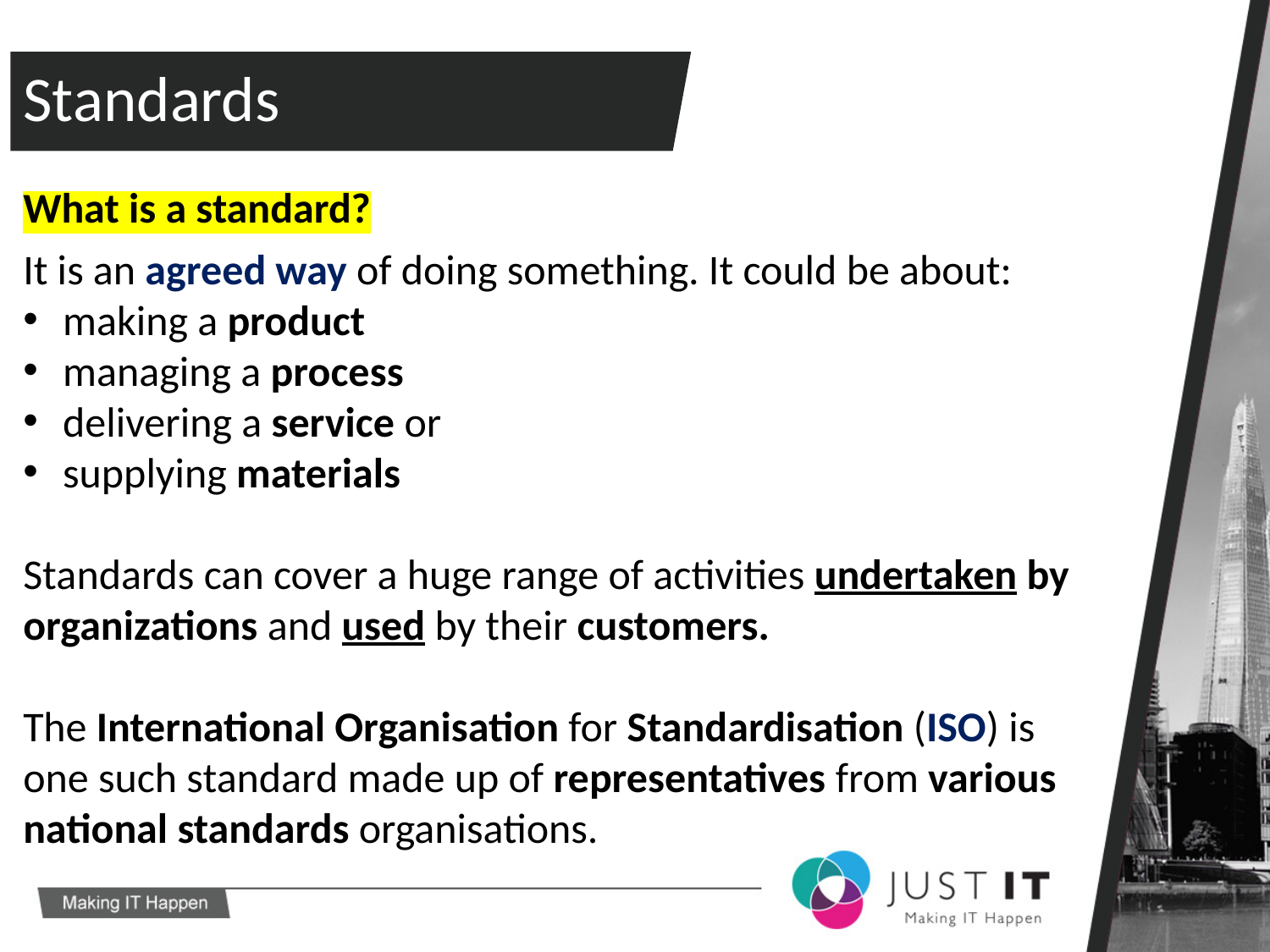

# Standards

What is a standard?
It is an agreed way of doing something. It could be about:
making a product
managing a process
delivering a service or
supplying materials

Standards can cover a huge range of activities undertaken by organizations and used by their customers.

The International Organisation for Standardisation (ISO) is one such standard made up of representatives from various national standards organisations.